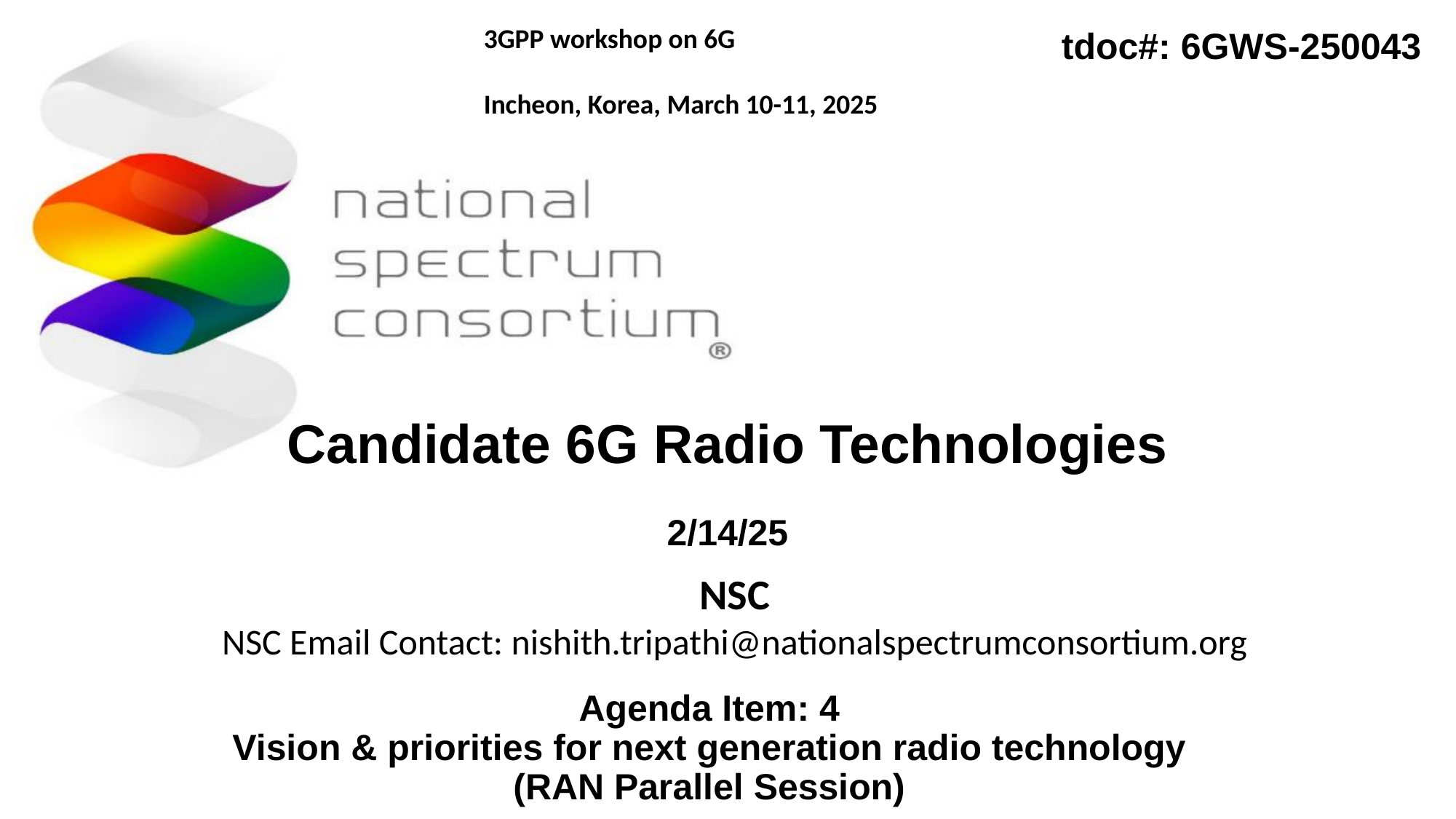

3GPP workshop on 6G
Incheon, Korea, March 10-11, 2025
tdoc#: 6GWS-250043
# Candidate 6G Radio Technologies 2/14/25
NSC
NSC Email Contact: nishith.tripathi@nationalspectrumconsortium.org
Agenda Item: 4
Vision & priorities for next generation radio technology
(RAN Parallel Session)